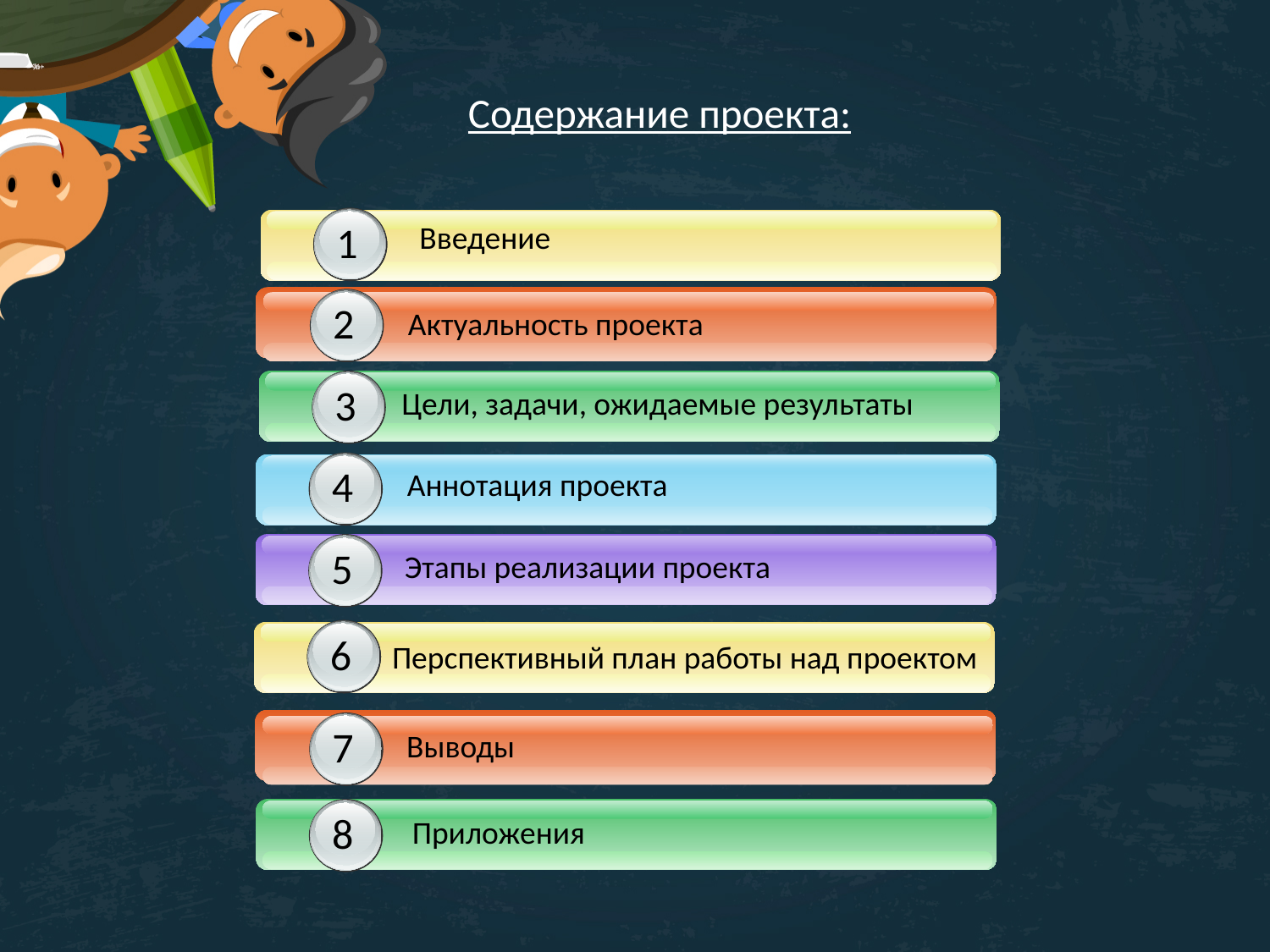

# Содержание проекта:

1
1

Введение

1
2

Актуальность проекта

3

Цели, задачи, ожидаемые результаты

4

Аннотация проекта

5

Этапы реализации проекта

1
6

Перспективный план работы над проектом

1
7

Выводы

8

Приложения